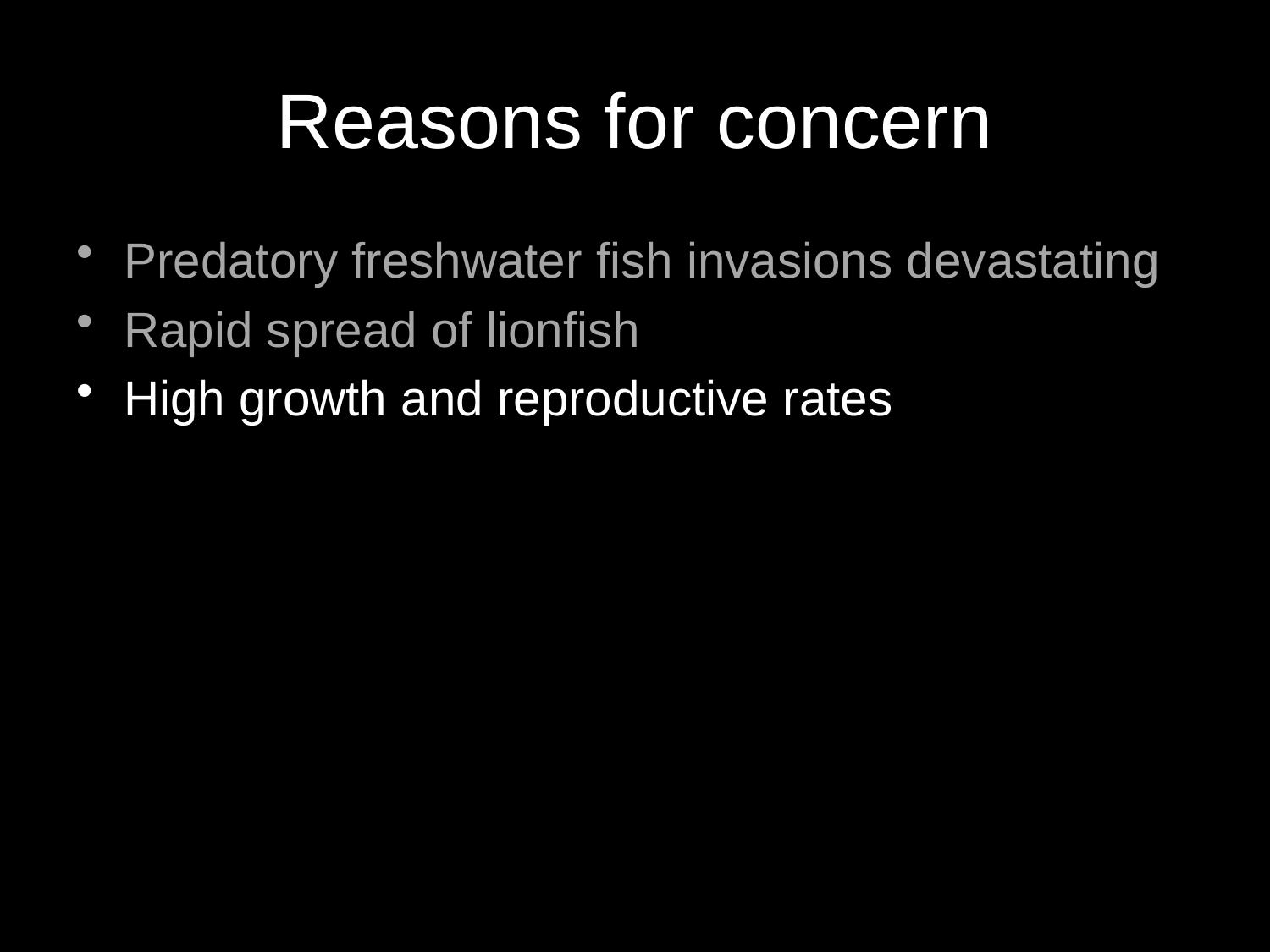

# Reasons for concern
Predatory freshwater fish invasions devastating
Rapid spread of lionfish
High growth and reproductive rates
Large potential invasion range
Evidence of ecological release
Novel predator type
Few natural controls